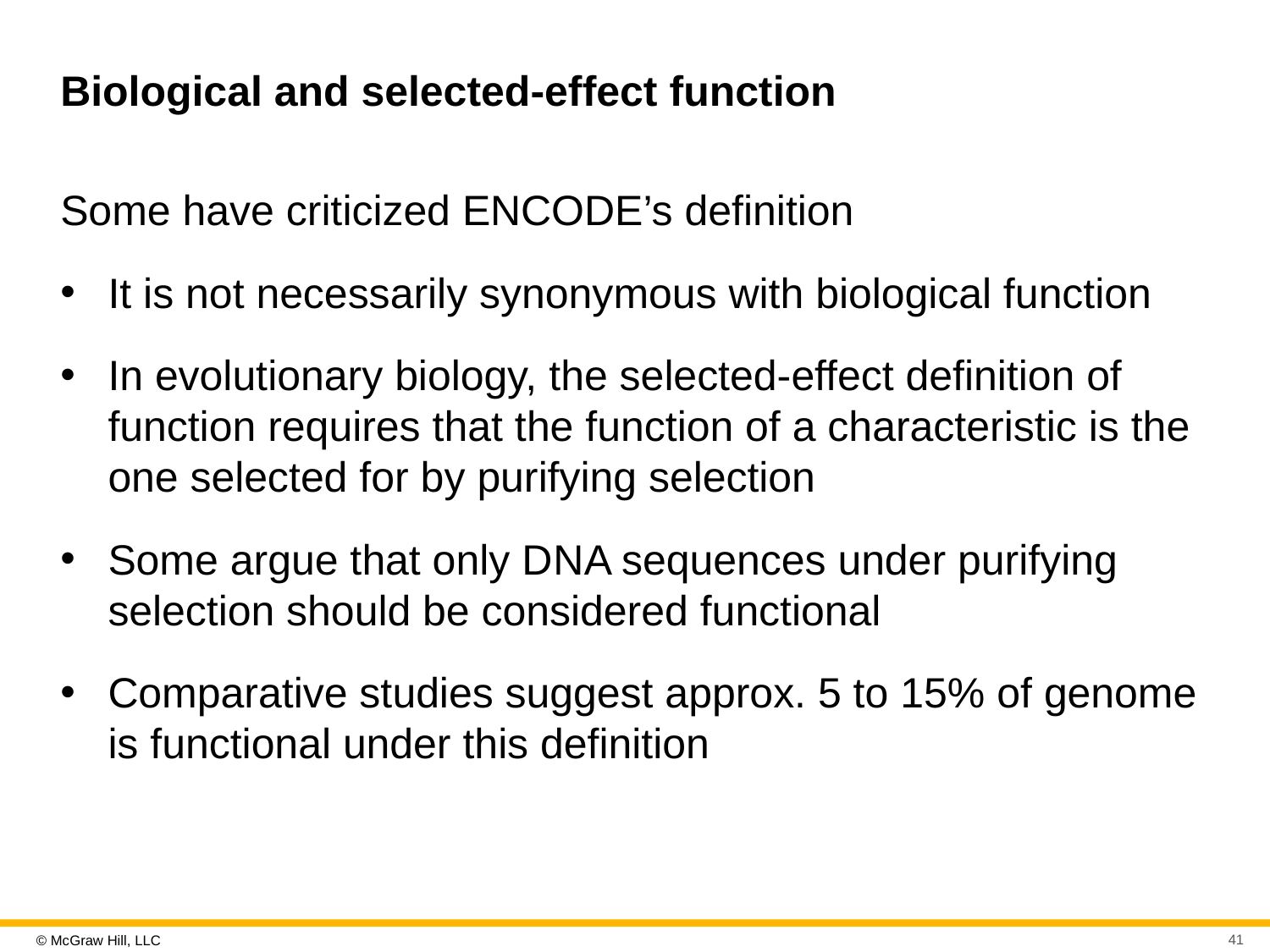

# Biological and selected-effect function
Some have criticized ENCODE’s definition
It is not necessarily synonymous with biological function
In evolutionary biology, the selected-effect definition of function requires that the function of a characteristic is the one selected for by purifying selection
Some argue that only D N A sequences under purifying selection should be considered functional
Comparative studies suggest approx. 5 to 15% of genome is functional under this definition
41